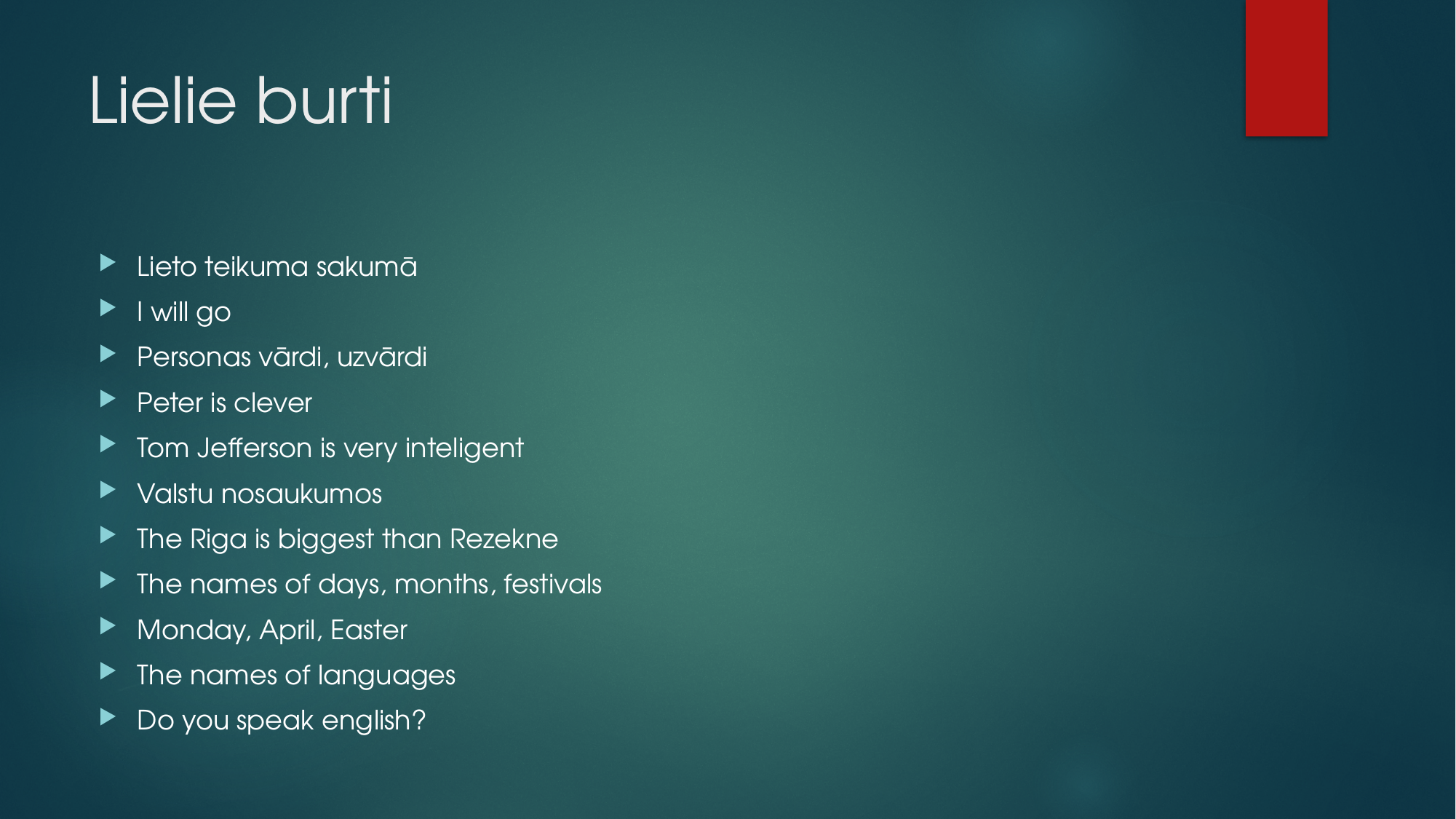

# Lielie burti
Lieto teikuma sakumā
I will go
Personas vārdi, uzvārdi
Peter is clever
Tom Jefferson is very inteligent
Valstu nosaukumos
The Riga is biggest than Rezekne
The names of days, months, festivals
Monday, April, Easter
The names of languages
Do you speak english?